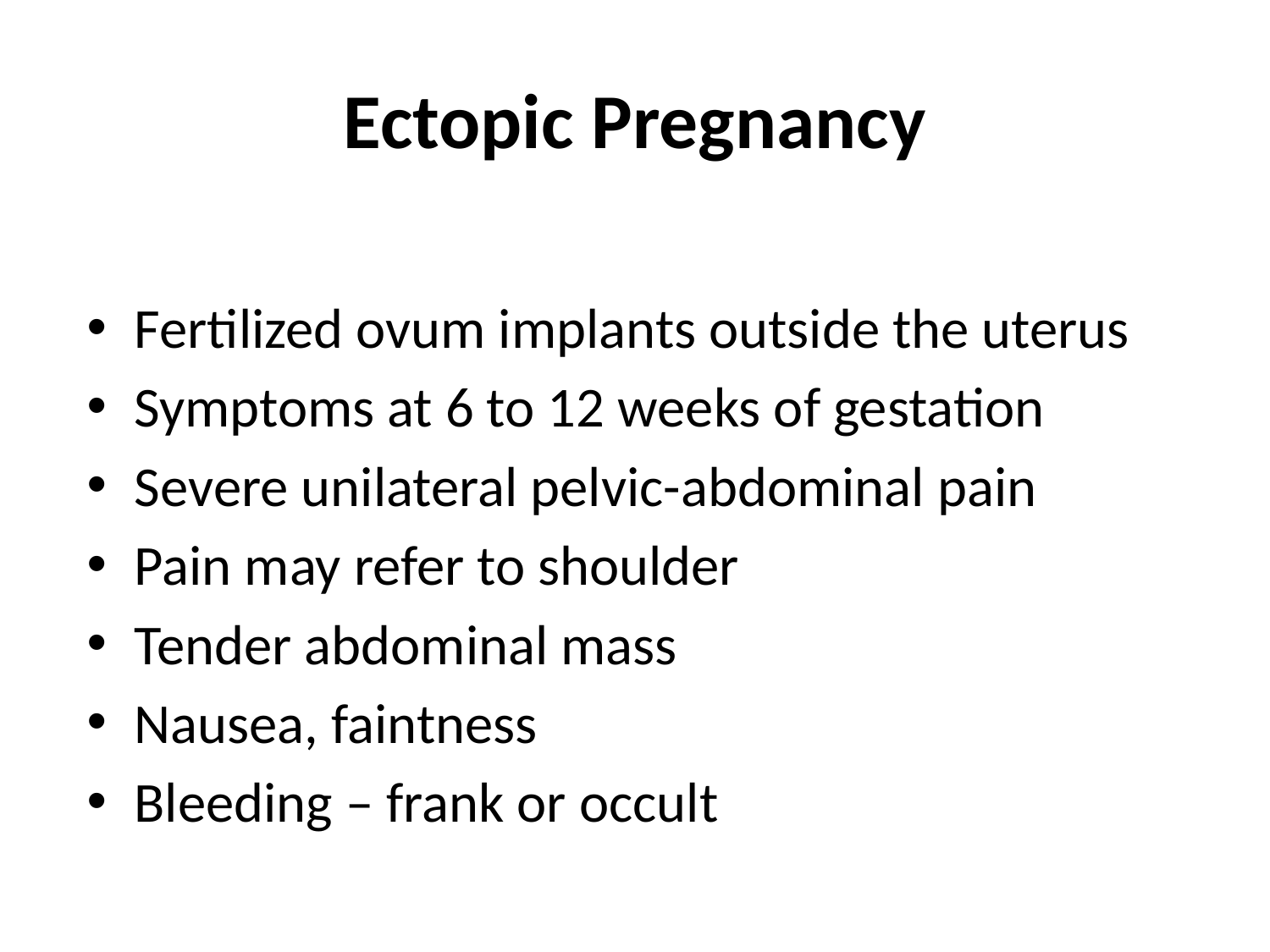

# Ectopic Pregnancy
Fertilized ovum implants outside the uterus
Symptoms at 6 to 12 weeks of gestation
Severe unilateral pelvic-abdominal pain
Pain may refer to shoulder
Tender abdominal mass
Nausea, faintness
Bleeding – frank or occult